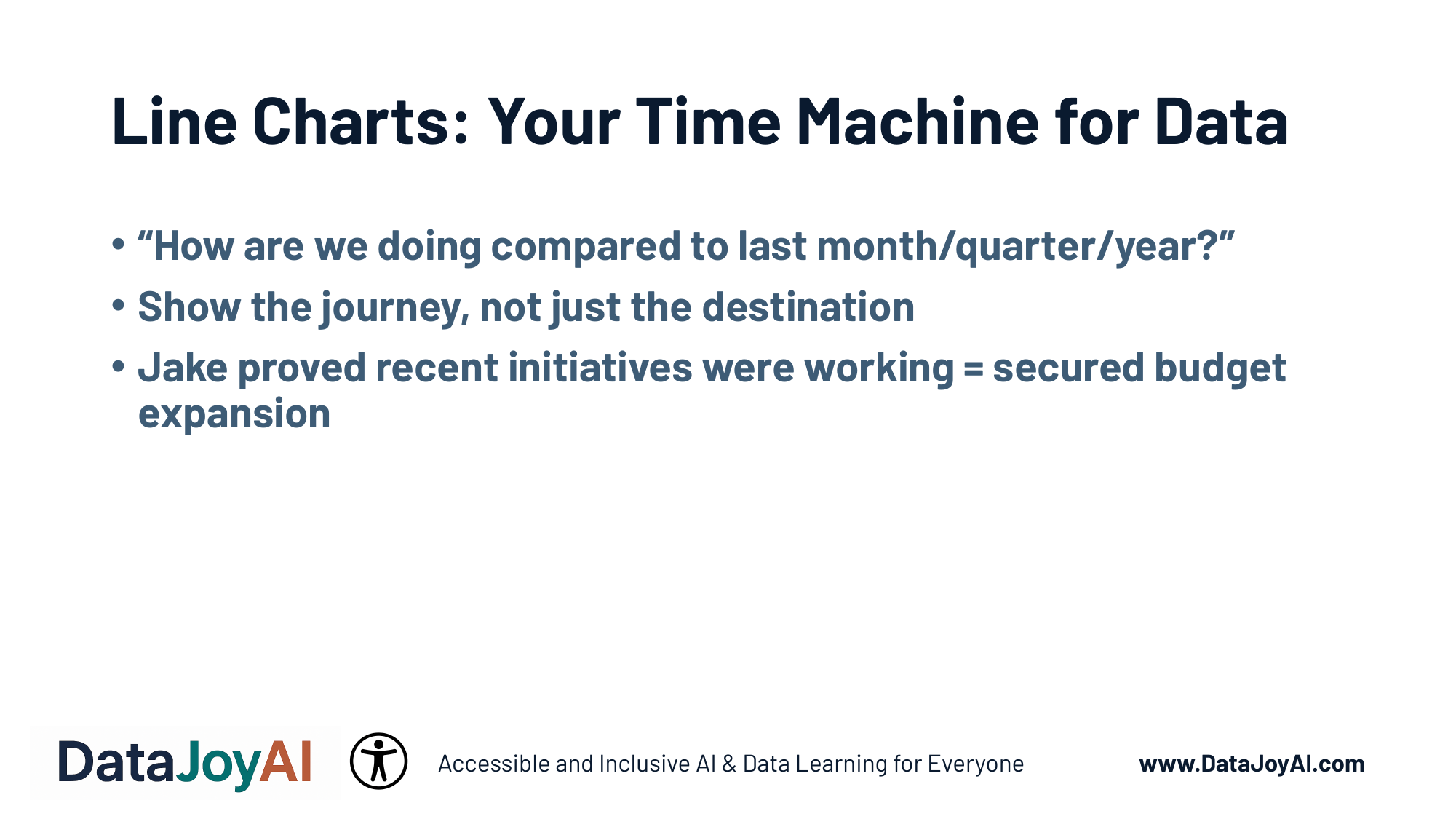

# Line Charts: Your Time Machine for Data
“How are we doing compared to last month/quarter/year?”
Show the journey, not just the destination
Jake proved recent initiatives were working = secured budget expansion